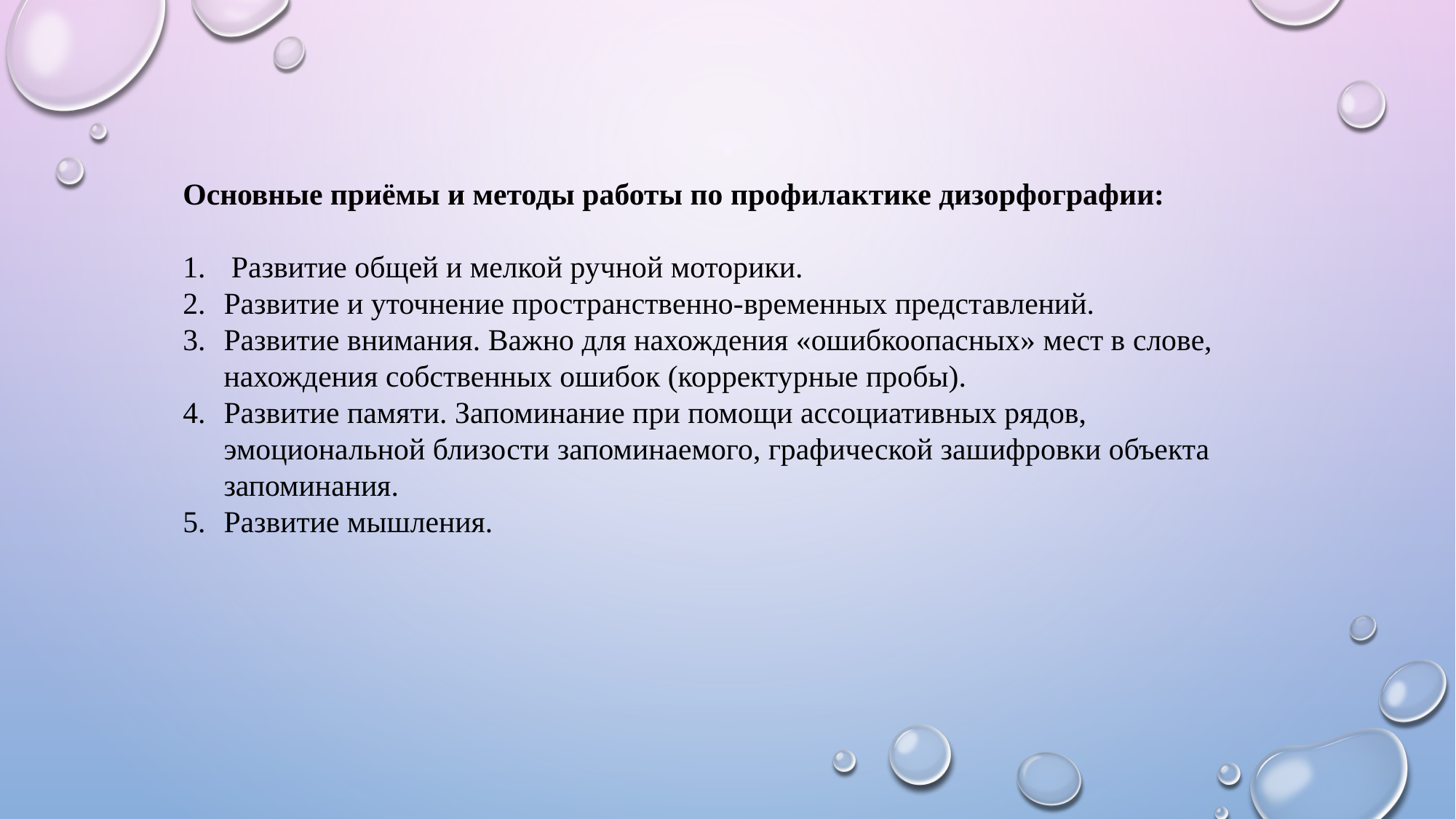

Основные приёмы и методы работы по профилактике дизорфографии:

 Развитие общей и мелкой ручной моторики.
Развитие и уточнение пространственно-временных представлений.
Развитие внимания. Важно для нахождения «ошибкоопасных» мест в слове, нахождения собственных ошибок (корректурные пробы).
Развитие памяти. Запоминание при помощи ассоциативных рядов, эмоциональной близости запоминаемого, графической зашифровки объекта запоминания.
Развитие мышления.